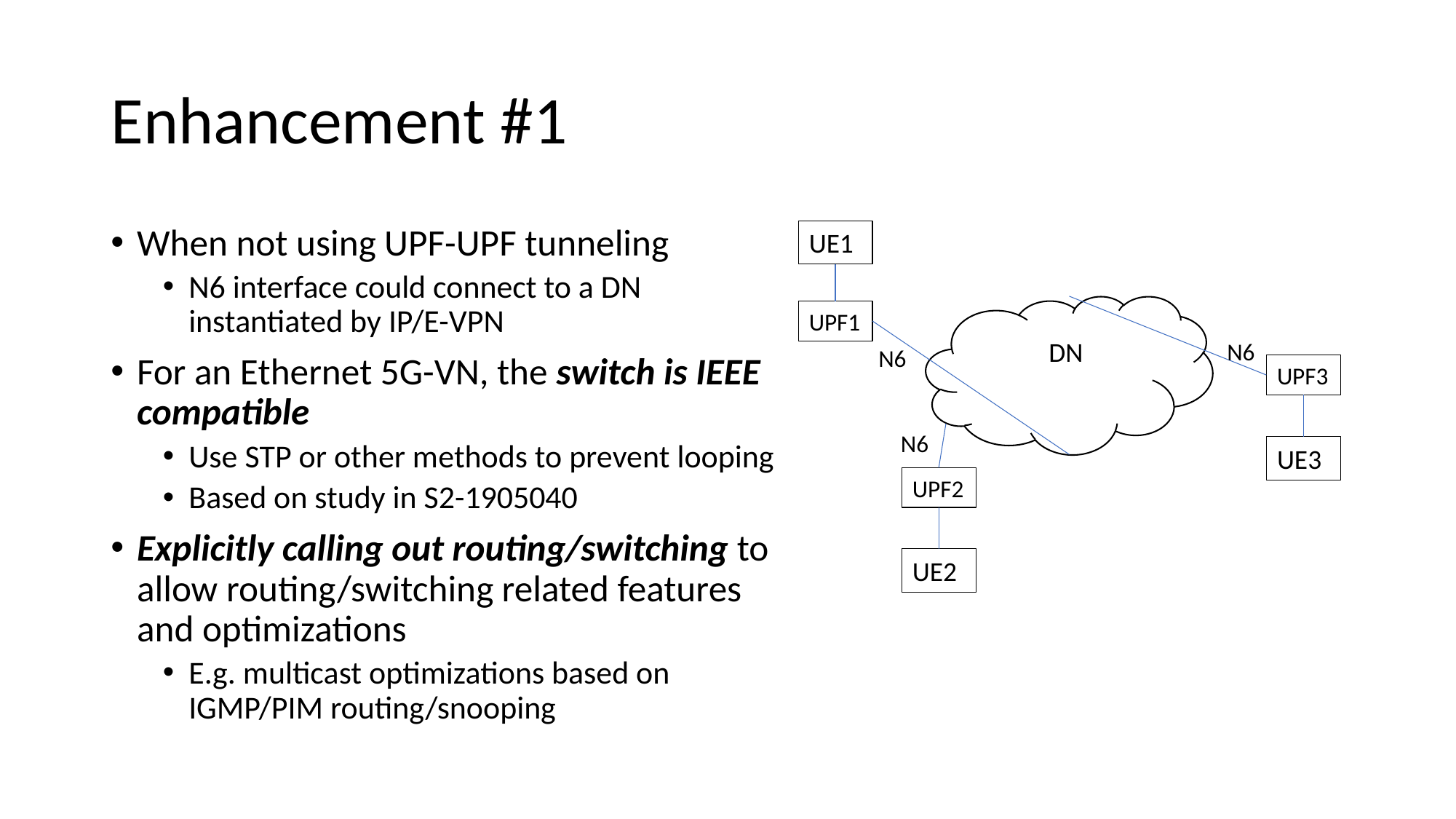

# Enhancement #1
When not using UPF-UPF tunneling
N6 interface could connect to a DN instantiated by IP/E-VPN
For an Ethernet 5G-VN, the switch is IEEE compatible
Use STP or other methods to prevent looping
Based on study in S2-1905040
Explicitly calling out routing/switching to allow routing/switching related features and optimizations
E.g. multicast optimizations based on IGMP/PIM routing/snooping
UE1

UPF1
DN
N6
N6
UPF3
N6
UE3
UPF2
UE2